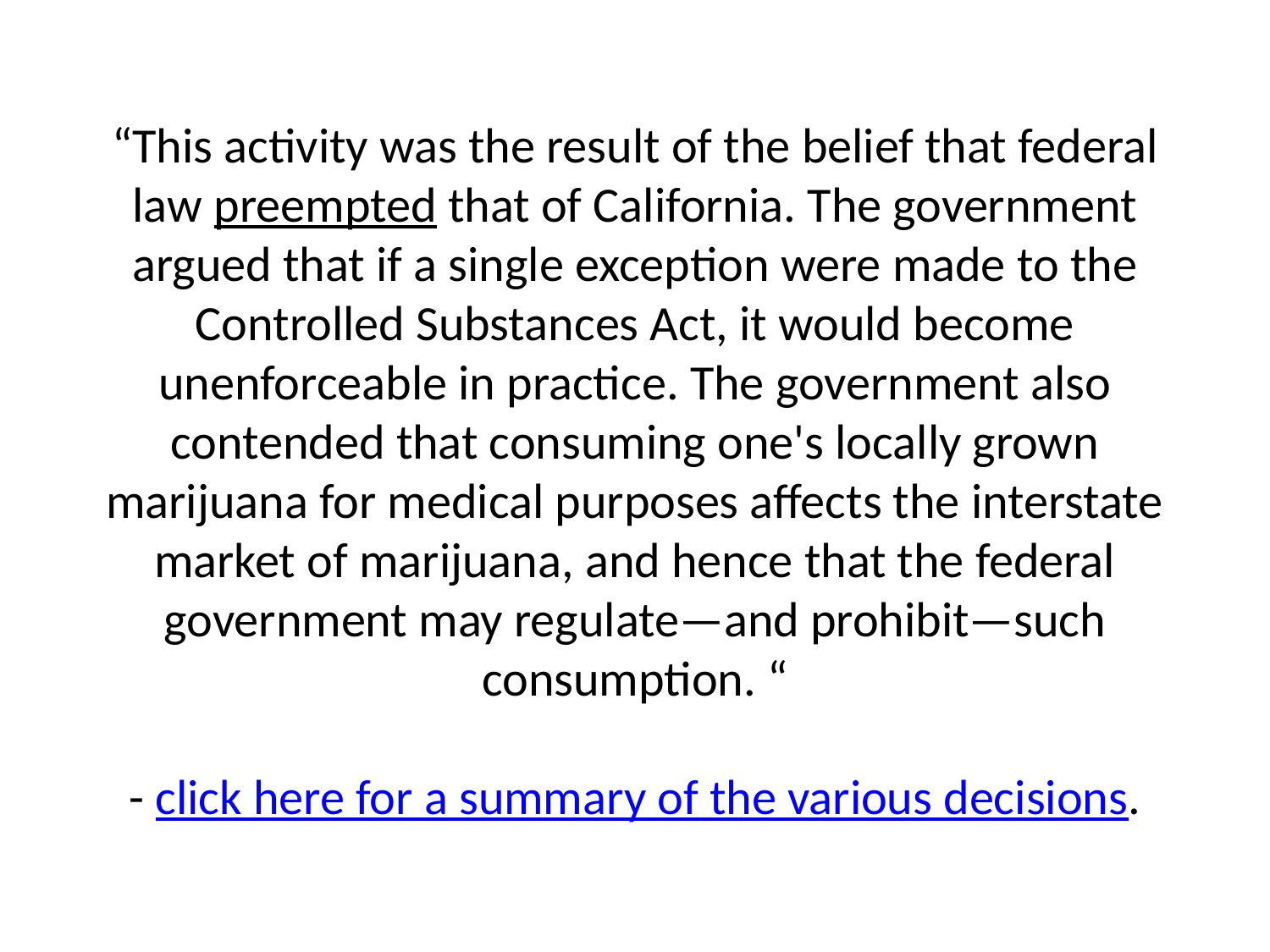

# “This activity was the result of the belief that federal law preempted that of California. The government argued that if a single exception were made to the Controlled Substances Act, it would become unenforceable in practice. The government also contended that consuming one's locally grown marijuana for medical purposes affects the interstate market of marijuana, and hence that the federal government may regulate—and prohibit—such consumption. “ - click here for a summary of the various decisions.